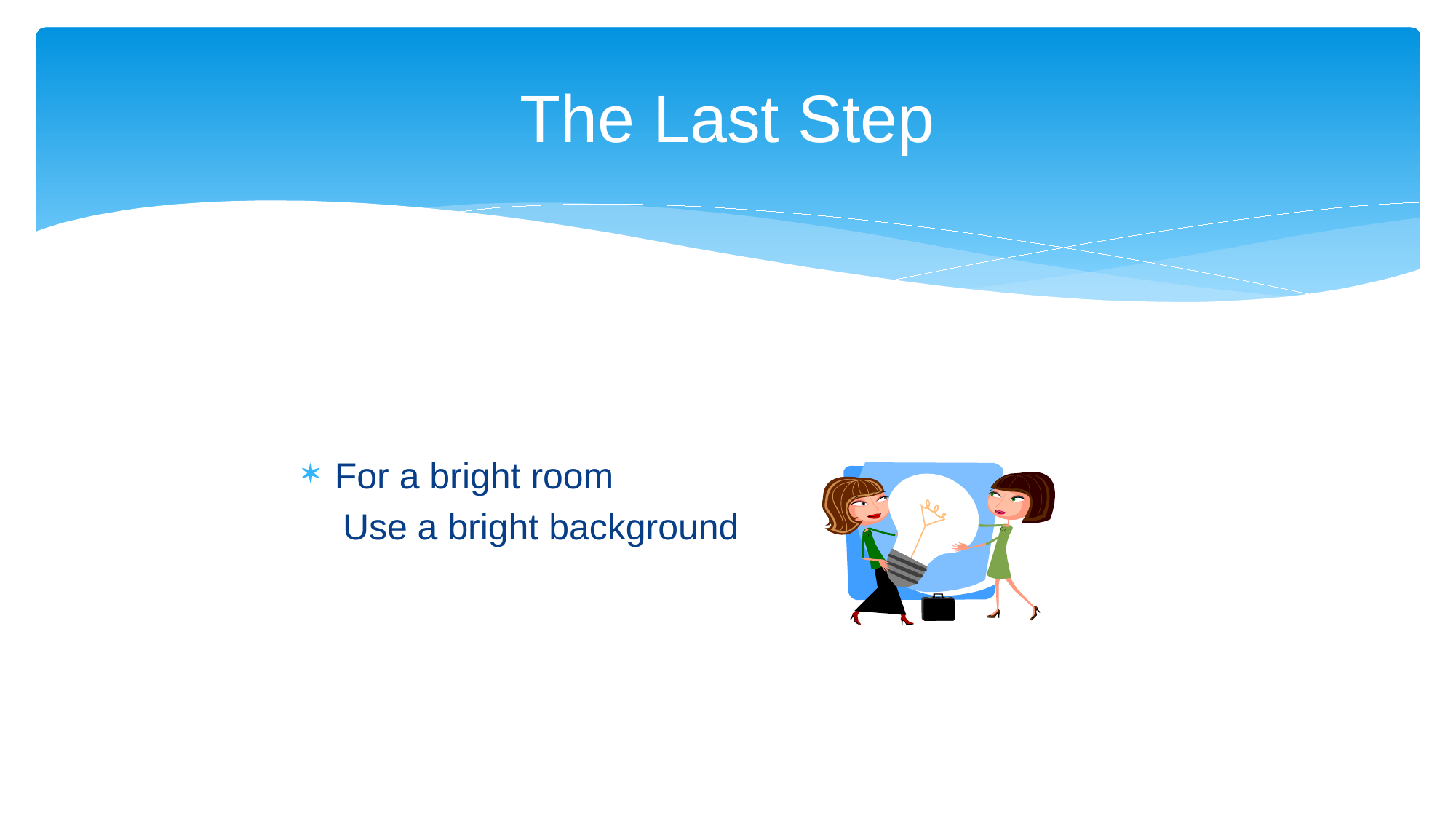

# The Last Step
For a bright room
    Use a bright background